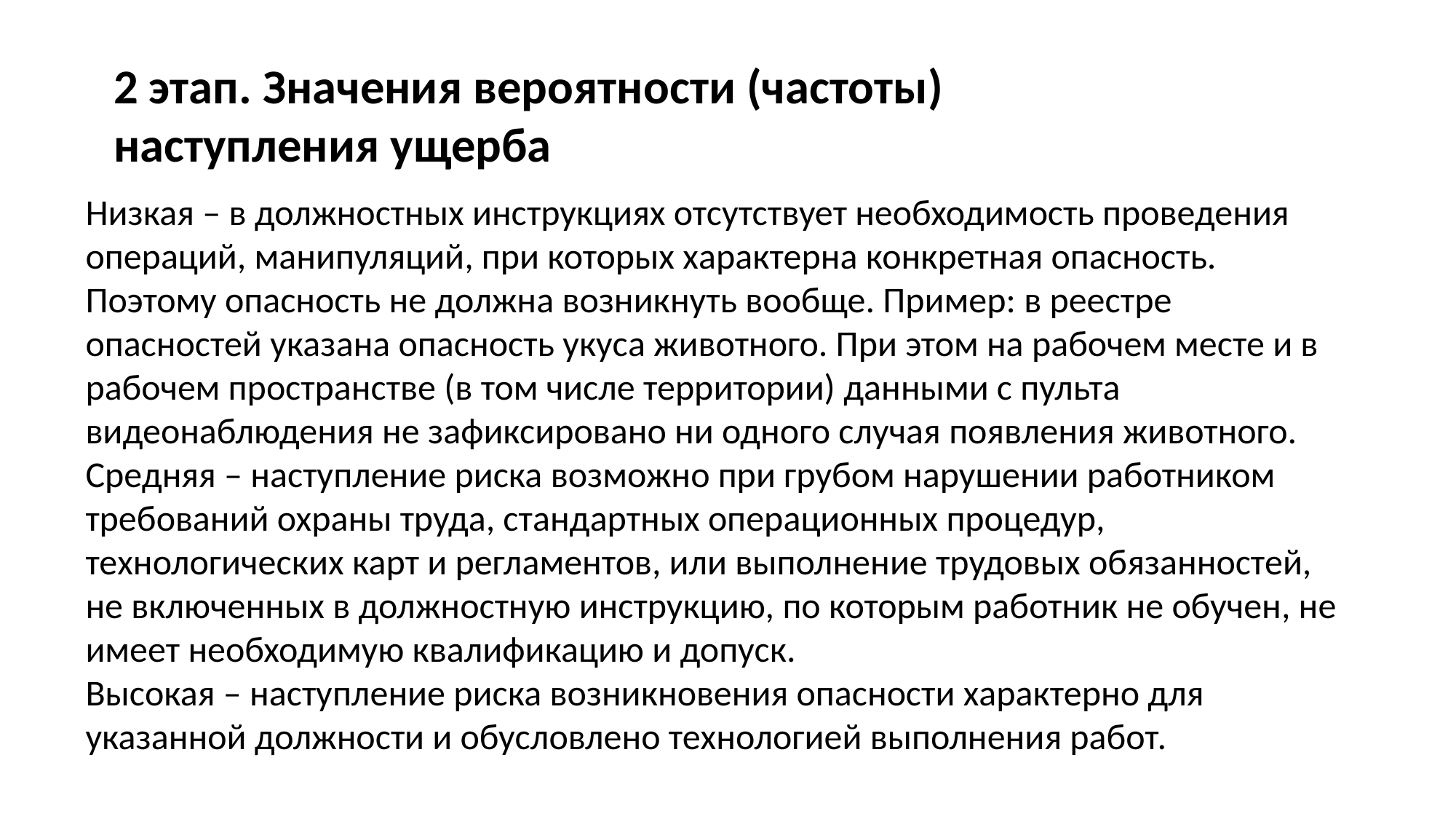

2 этап. Значения вероятности (частоты) наступления ущерба
Низкая – в должностных инструкциях отсутствует необходимость проведения операций, манипуляций, при которых характерна конкретная опасность. Поэтому опасность не должна возникнуть вообще. Пример: в реестре опасностей указана опасность укуса животного. При этом на рабочем месте и в рабочем пространстве (в том числе территории) данными с пульта видеонаблюдения не зафиксировано ни одного случая появления животного.
Средняя – наступление риска возможно при грубом нарушении работником требований охраны труда, стандартных операционных процедур, технологических карт и регламентов, или выполнение трудовых обязанностей, не включенных в должностную инструкцию, по которым работник не обучен, не имеет необходимую квалификацию и допуск.
Высокая – наступление риска возникновения опасности характерно для указанной должности и обусловлено технологией выполнения работ.